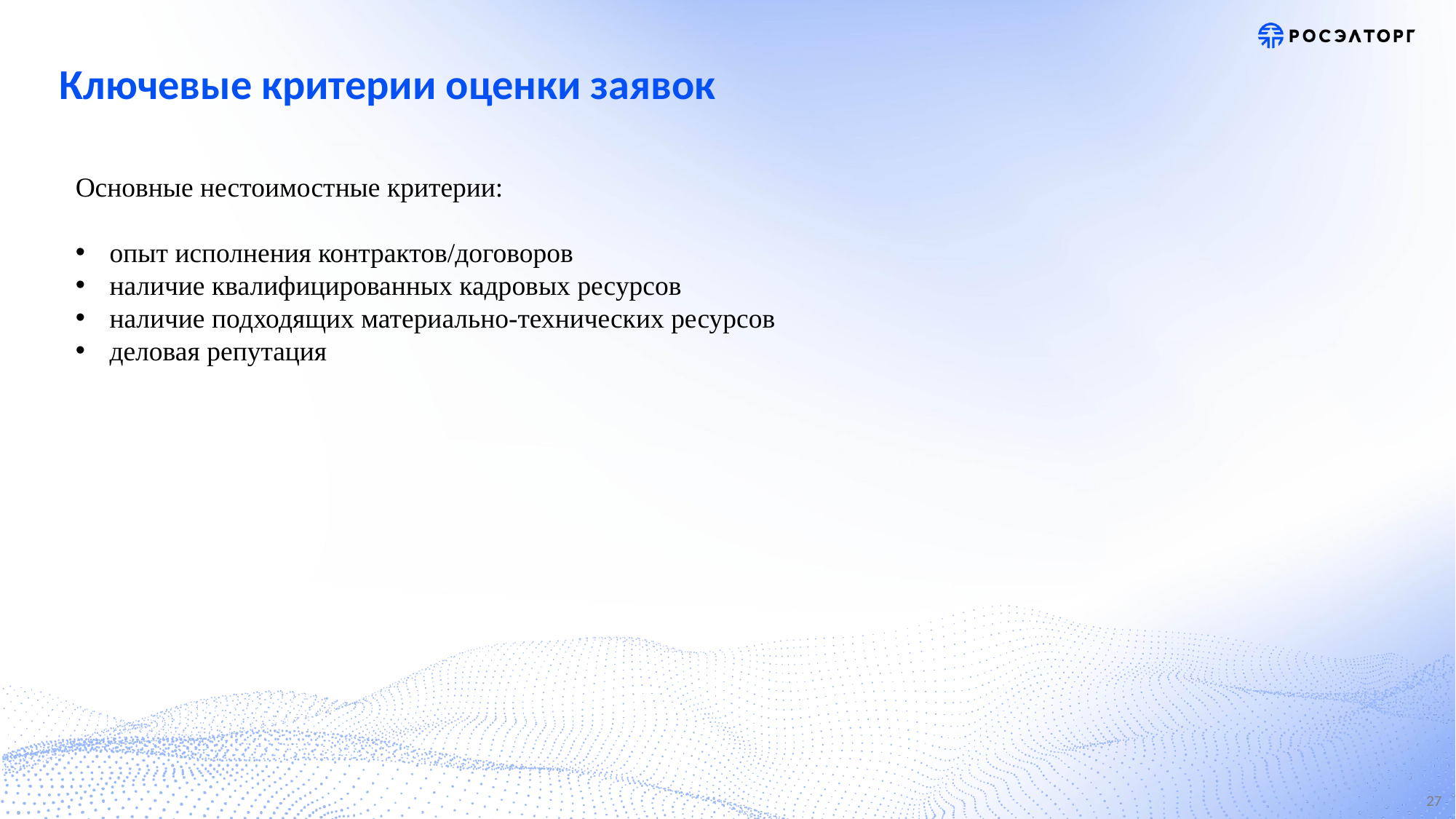

# Ключевые критерии оценки заявок
Основные нестоимостные критерии:

опыт исполнения контрактов/договоров
наличие квалифицированных кадровых ресурсов
наличие подходящих материально-технических ресурсов
деловая репутация